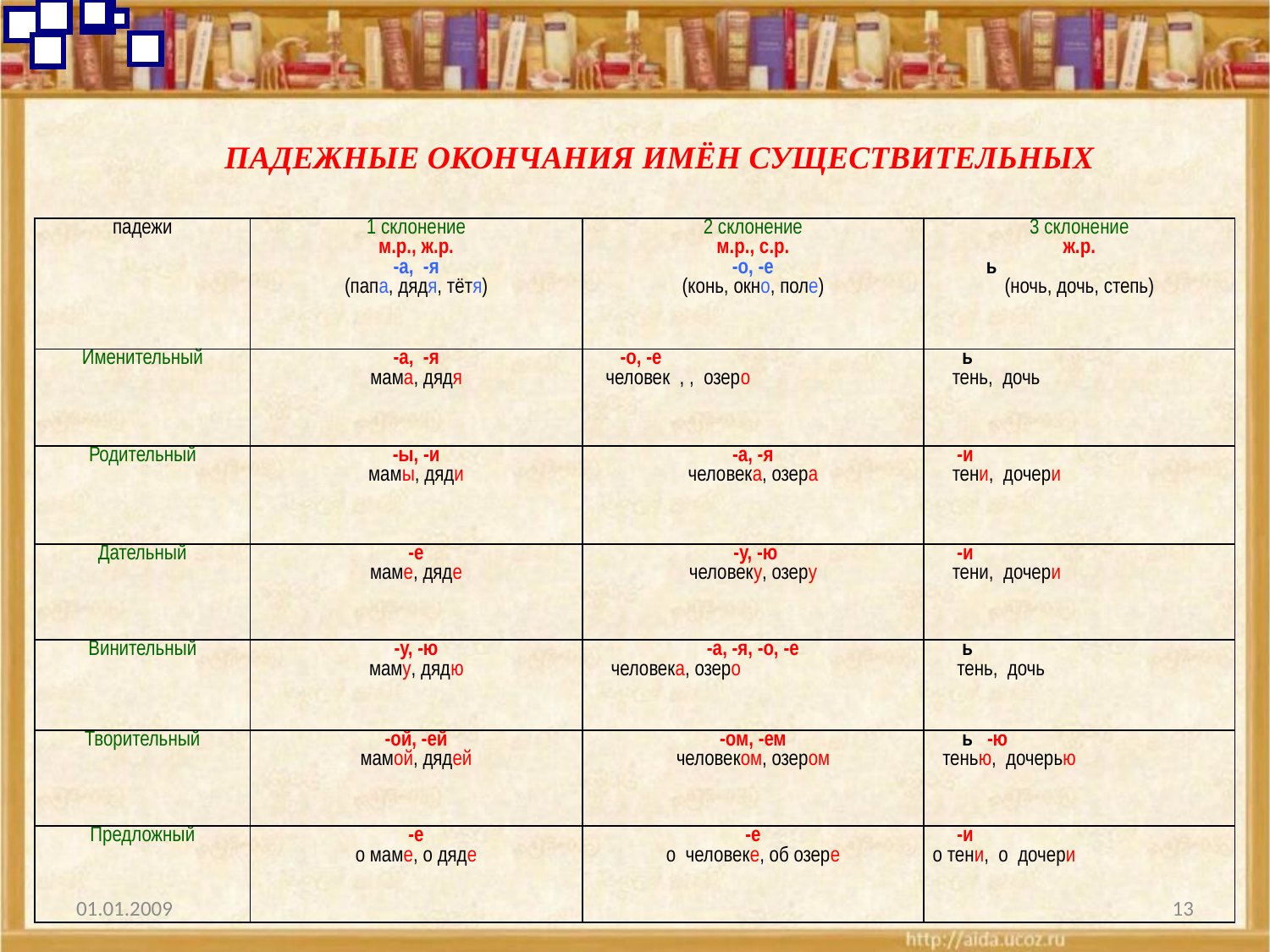

ПАДЕЖНЫЕ ОКОНЧАНИЯ ИМЁН СУЩЕСТВИТЕЛЬНЫХ

| падежи | 1 склонение м.р., ж.р. -а, -я (папа, дядя, тётя) | 2 склонение м.р., с.р. -о, -е (конь, окно, поле) | 3 склонение ж.р. ь (ночь, дочь, степь) |
| --- | --- | --- | --- |
| Именительный | -а, -я мама, дядя | -о, -е человек , , озеро | ь тень, дочь |
| Родительный | -ы, -и мамы, дяди | -а, -я человека, озера | -и тени, дочери |
| Дательный | -е маме, дяде | -у, -ю человеку, озеру | -и тени, дочери |
| Винительный | -у, -ю маму, дядю | -а, -я, -о, -е человека, озеро | ь тень, дочь |
| Творительный | -ой, -ей мамой, дядей | -ом, -ем человеком, озером | ь -ю тенью, дочерью |
| Предложный | -е о маме, о дяде | -е о человеке, об озере | -и о тени, о дочери |
01.01.2009
13